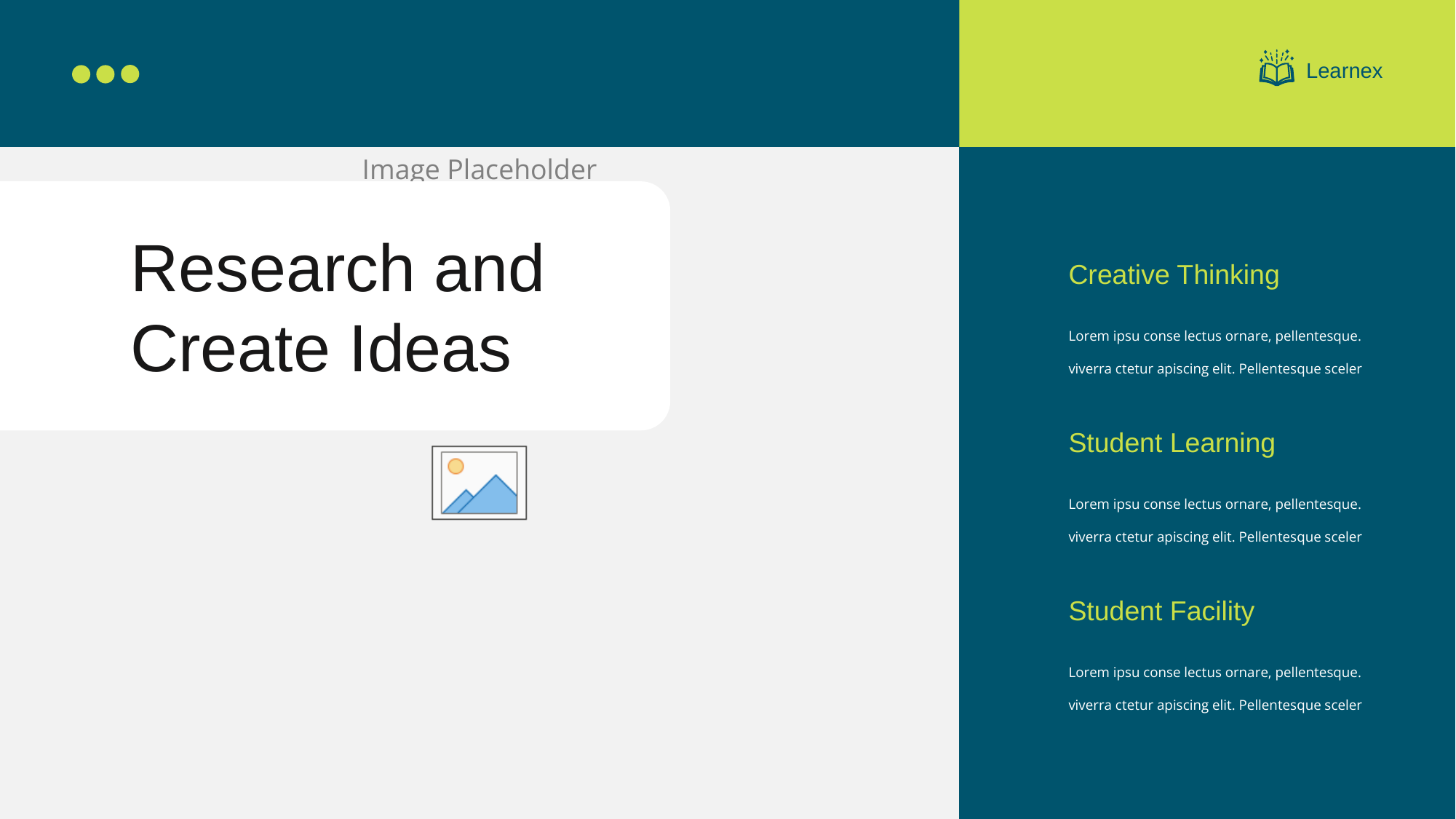

Learnex

Research and Create Ideas
Creative Thinking
Lorem ipsu conse lectus ornare, pellentesque. viverra ctetur apiscing elit. Pellentesque sceler
Student Learning
Lorem ipsu conse lectus ornare, pellentesque. viverra ctetur apiscing elit. Pellentesque sceler
Student Facility
Lorem ipsu conse lectus ornare, pellentesque. viverra ctetur apiscing elit. Pellentesque sceler